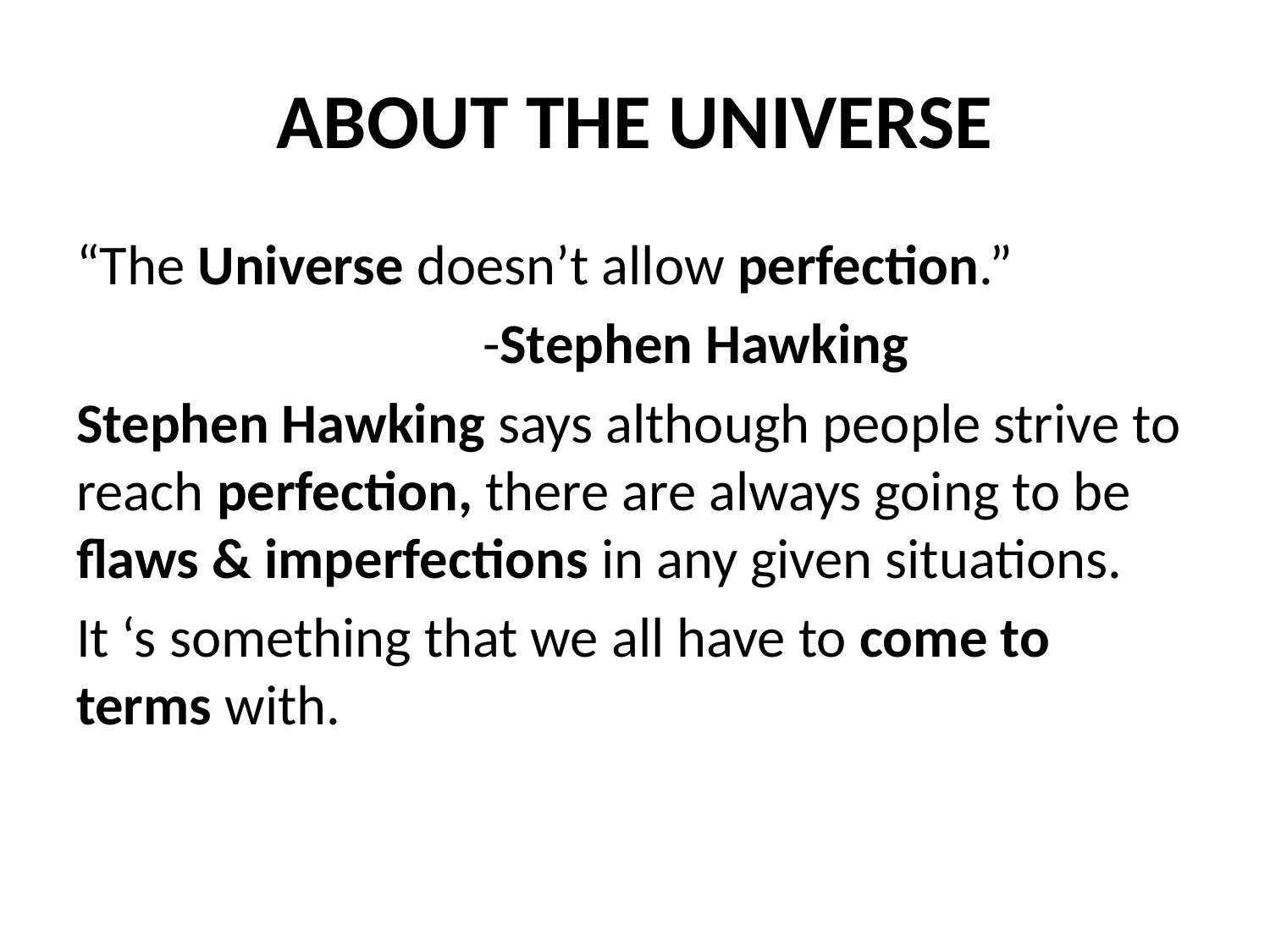

# ABOUT THE UNIVERSE
“The Universe doesn’t allow perfection.”
                                -Stephen Hawking
Stephen Hawking says although people strive to reach perfection, there are always going to be flaws & imperfections in any given situations.
It ‘s something that we all have to come to terms with.